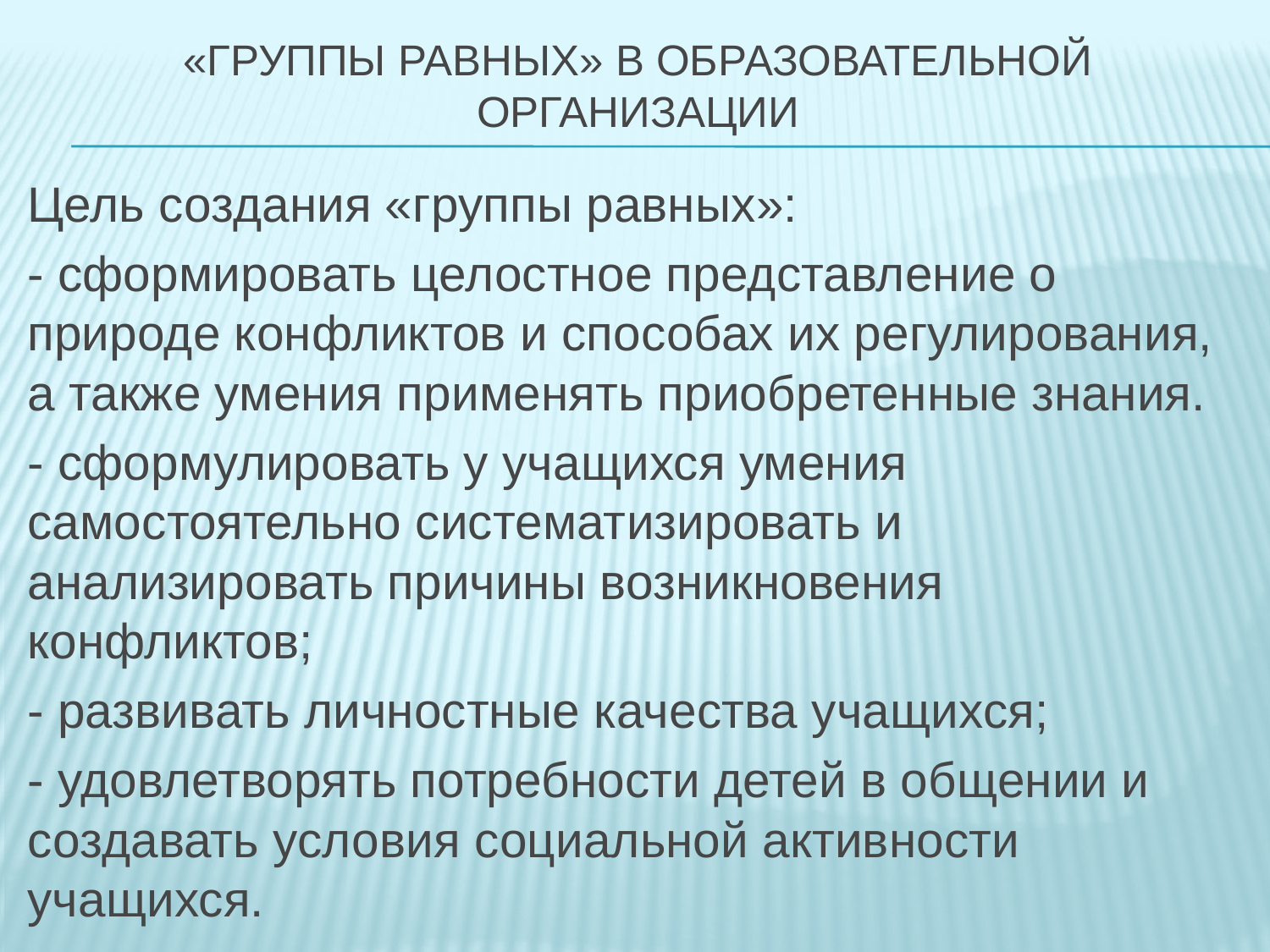

# «Группы равных» в образовательной организации
Цель создания «группы равных»:
- сформировать целостное представление о природе конфликтов и способах их регулирования, а также умения применять приобретенные знания.
- сформулировать у учащихся умения самостоятельно систематизировать и анализировать причины возникновения конфликтов;
- развивать личностные качества учащихся;
- удовлетворять потребности детей в общении и создавать условия социальной активности учащихся.